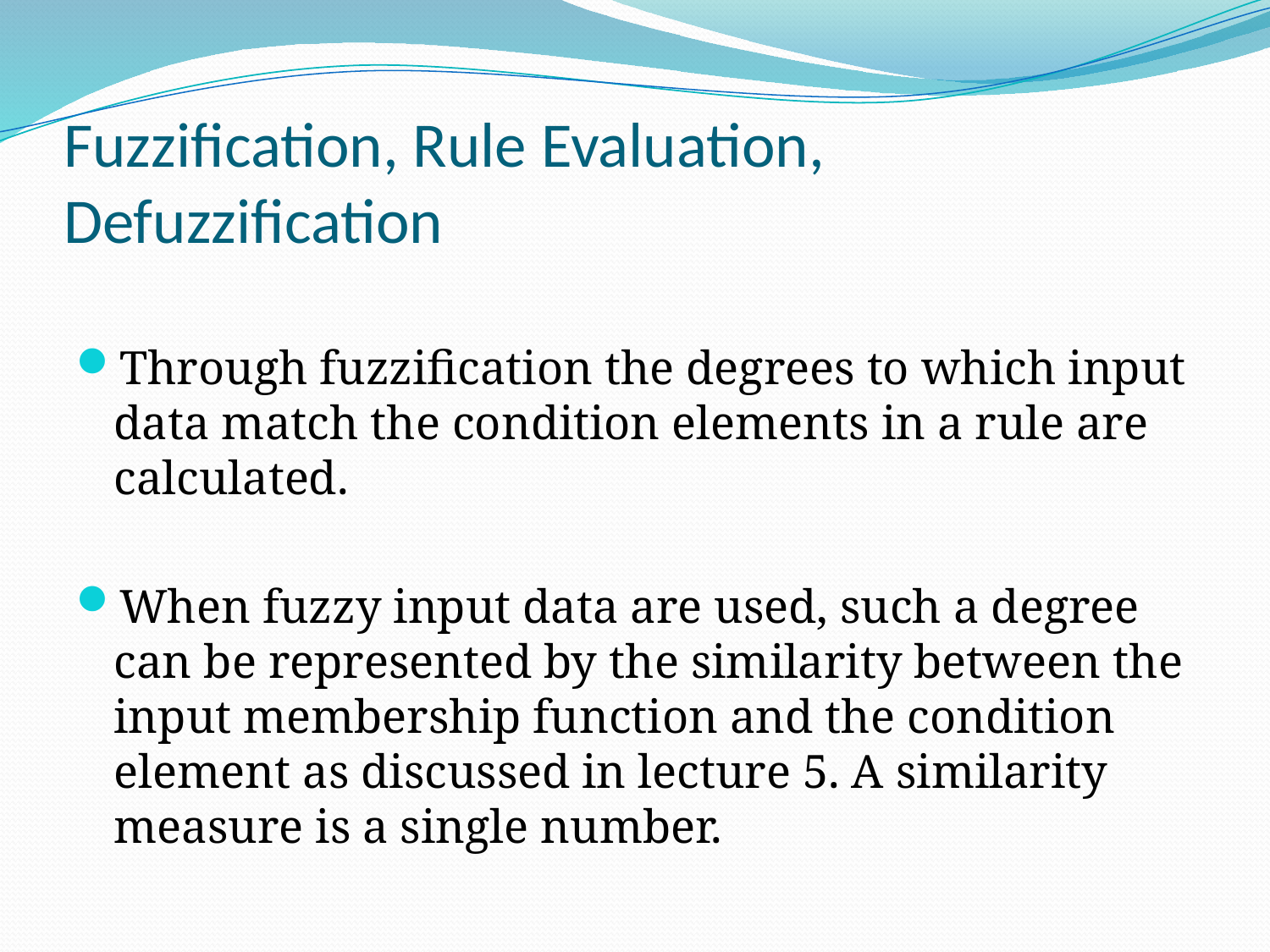

# Fuzzification, Rule Evaluation, Defuzzification

Through fuzzification the degrees to which input data match the condition elements in a rule are calculated.

When fuzzy input data are used, such a degree can be represented by the similarity between the input membership function and the condition element as discussed in lecture 5. A similarity measure is a single number.